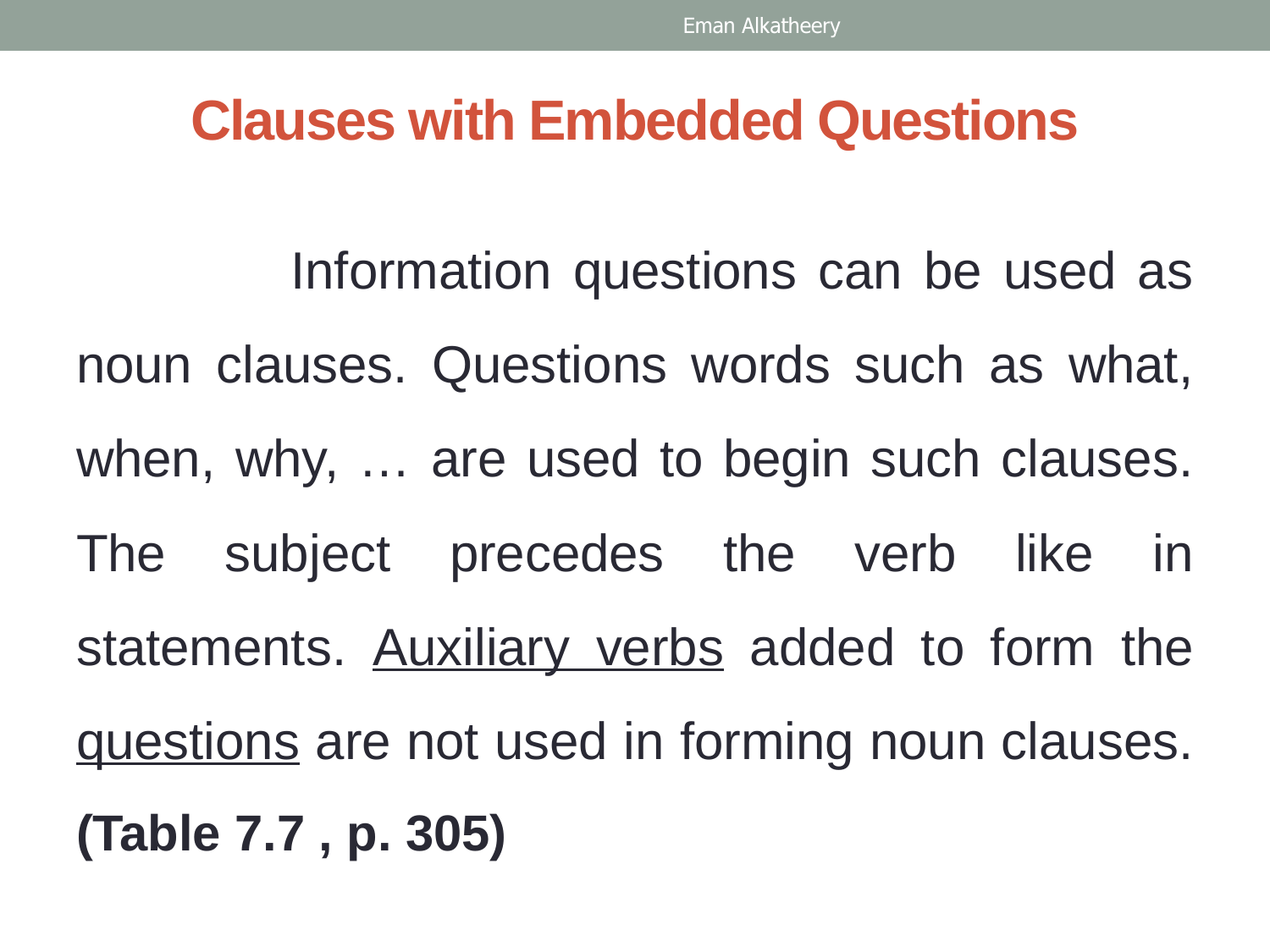

Eman Alkatheery
# Clauses with Embedded Questions
          Information questions can be used as noun clauses. Questions words such as what, when, why, … are used to begin such clauses. The subject precedes the verb like in statements. Auxiliary verbs added to form the questions are not used in forming noun clauses. (Table 7.7 , p. 305)